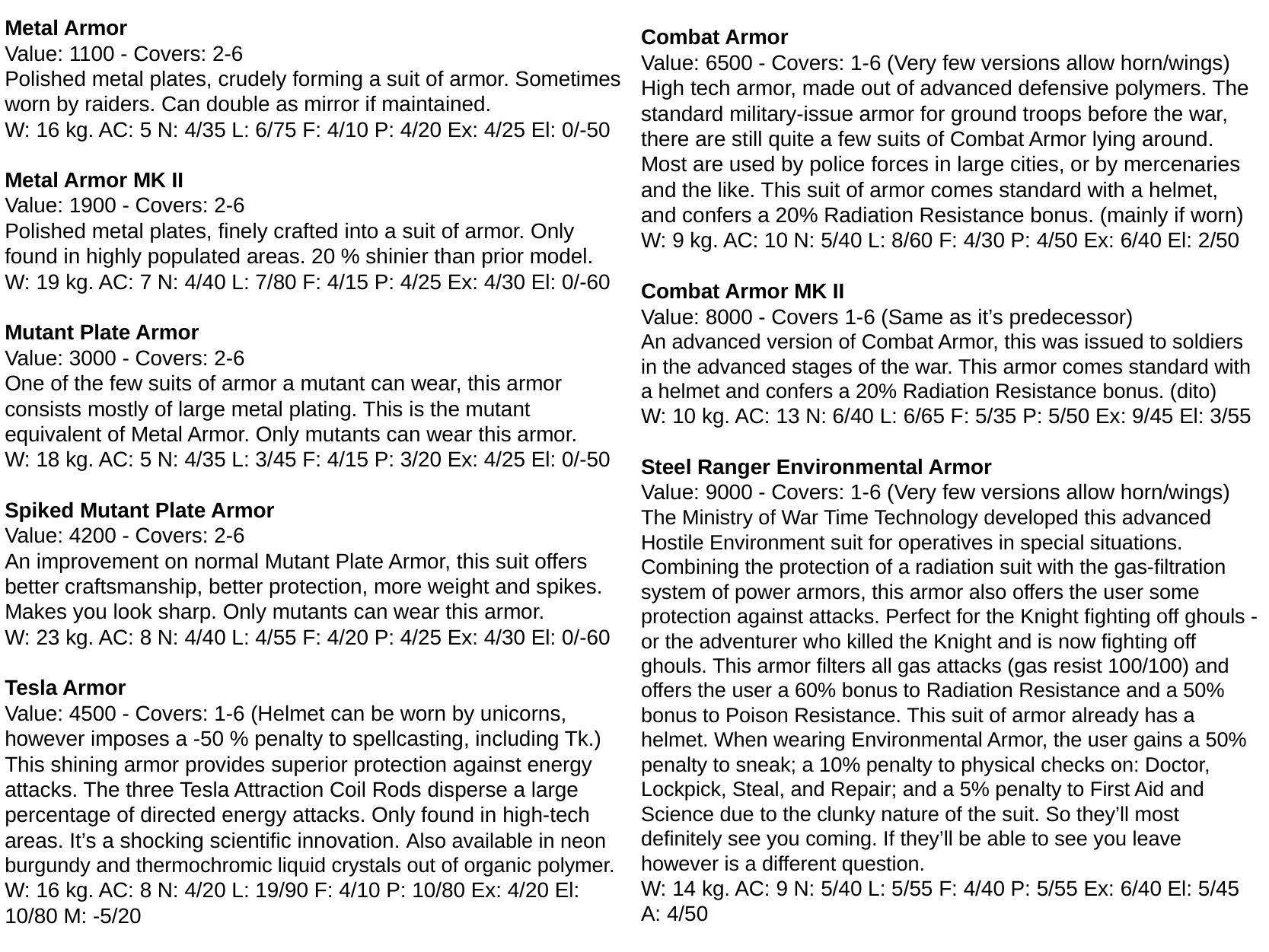

Metal Armor
Value: 1100 - Covers: 2-6
Polished metal plates, crudely forming a suit of armor. Sometimes worn by raiders. Can double as mirror if maintained.
W: 16 kg. AC: 5 N: 4/35 L: 6/75 F: 4/10 P: 4/20 Ex: 4/25 El: 0/-50

Metal Armor MK II
Value: 1900 - Covers: 2-6
Polished metal plates, finely crafted into a suit of armor. Only found in highly populated areas. 20 % shinier than prior model.
W: 19 kg. AC: 7 N: 4/40 L: 7/80 F: 4/15 P: 4/25 Ex: 4/30 El: 0/-60

Mutant Plate Armor
Value: 3000 - Covers: 2-6
One of the few suits of armor a mutant can wear, this armor consists mostly of large metal plating. This is the mutant equivalent of Metal Armor. Only mutants can wear this armor.
W: 18 kg. AC: 5 N: 4/35 L: 3/45 F: 4/15 P: 3/20 Ex: 4/25 El: 0/-50

Spiked Mutant Plate Armor
Value: 4200 - Covers: 2-6
An improvement on normal Mutant Plate Armor, this suit offers better craftsmanship, better protection, more weight and spikes. Makes you look sharp. Only mutants can wear this armor.
W: 23 kg. AC: 8 N: 4/40 L: 4/55 F: 4/20 P: 4/25 Ex: 4/30 El: 0/-60

Tesla Armor
Value: 4500 - Covers: 1-6 (Helmet can be worn by unicorns, however imposes a -50 % penalty to spellcasting, including Tk.)
This shining armor provides superior protection against energy attacks. The three Tesla Attraction Coil Rods disperse a large percentage of directed energy attacks. Only found in high-tech areas. It’s a shocking scientific innovation. Also available in neon burgundy and thermochromic liquid crystals out of organic polymer.
W: 16 kg. AC: 8 N: 4/20 L: 19/90 F: 4/10 P: 10/80 Ex: 4/20 El: 10/80 M: -5/20

Combat Armor
Value: 6500 - Covers: 1-6 (Very few versions allow horn/wings)
High tech armor, made out of advanced defensive polymers. The standard military-issue armor for ground troops before the war, there are still quite a few suits of Combat Armor lying around. Most are used by police forces in large cities, or by mercenaries and the like. This suit of armor comes standard with a helmet, and confers a 20% Radiation Resistance bonus. (mainly if worn)
W: 9 kg. AC: 10 N: 5/40 L: 8/60 F: 4/30 P: 4/50 Ex: 6/40 El: 2/50

Combat Armor MK II
Value: 8000 - Covers 1-6 (Same as it’s predecessor)
An advanced version of Combat Armor, this was issued to soldiers in the advanced stages of the war. This armor comes standard with a helmet and confers a 20% Radiation Resistance bonus. (dito)
W: 10 kg. AC: 13 N: 6/40 L: 6/65 F: 5/35 P: 5/50 Ex: 9/45 El: 3/55

Steel Ranger Environmental Armor
Value: 9000 - Covers: 1-6 (Very few versions allow horn/wings)
The Ministry of War Time Technology developed this advanced Hostile Environment suit for operatives in special situations. Combining the protection of a radiation suit with the gas-filtration system of power armors, this armor also offers the user some protection against attacks. Perfect for the Knight fighting off ghouls - or the adventurer who killed the Knight and is now fighting off ghouls. This armor filters all gas attacks (gas resist 100/100) and offers the user a 60% bonus to Radiation Resistance and a 50% bonus to Poison Resistance. This suit of armor already has a helmet. When wearing Environmental Armor, the user gains a 50% penalty to sneak; a 10% penalty to physical checks on: Doctor, Lockpick, Steal, and Repair; and a 5% penalty to First Aid and Science due to the clunky nature of the suit. So they’ll most definitely see you coming. If they’ll be able to see you leave however is a different question.
W: 14 kg. AC: 9 N: 5/40 L: 5/55 F: 4/40 P: 5/55 Ex: 6/40 El: 5/45 A: 4/50